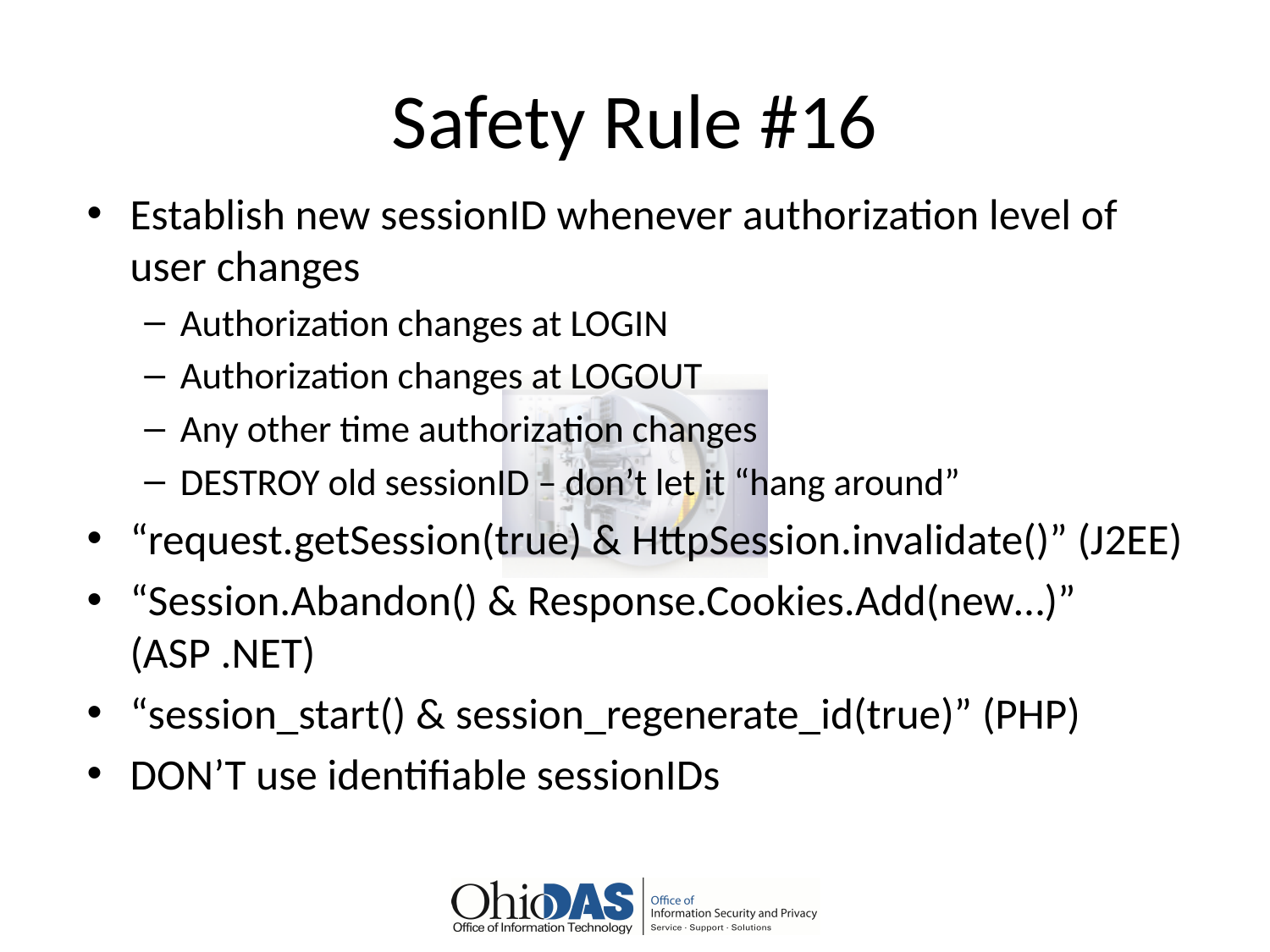

# Safety Rule #16
Establish new sessionID whenever authorization level of user changes
Authorization changes at LOGIN
Authorization changes at LOGOUT
Any other time authorization changes
DESTROY old sessionID – don’t let it “hang around”
“request.getSession(true) & HttpSession.invalidate()” (J2EE)
“Session.Abandon() & Response.Cookies.Add(new…)” (ASP .NET)
“session_start() & session_regenerate_id(true)” (PHP)
DON’T use identifiable sessionIDs